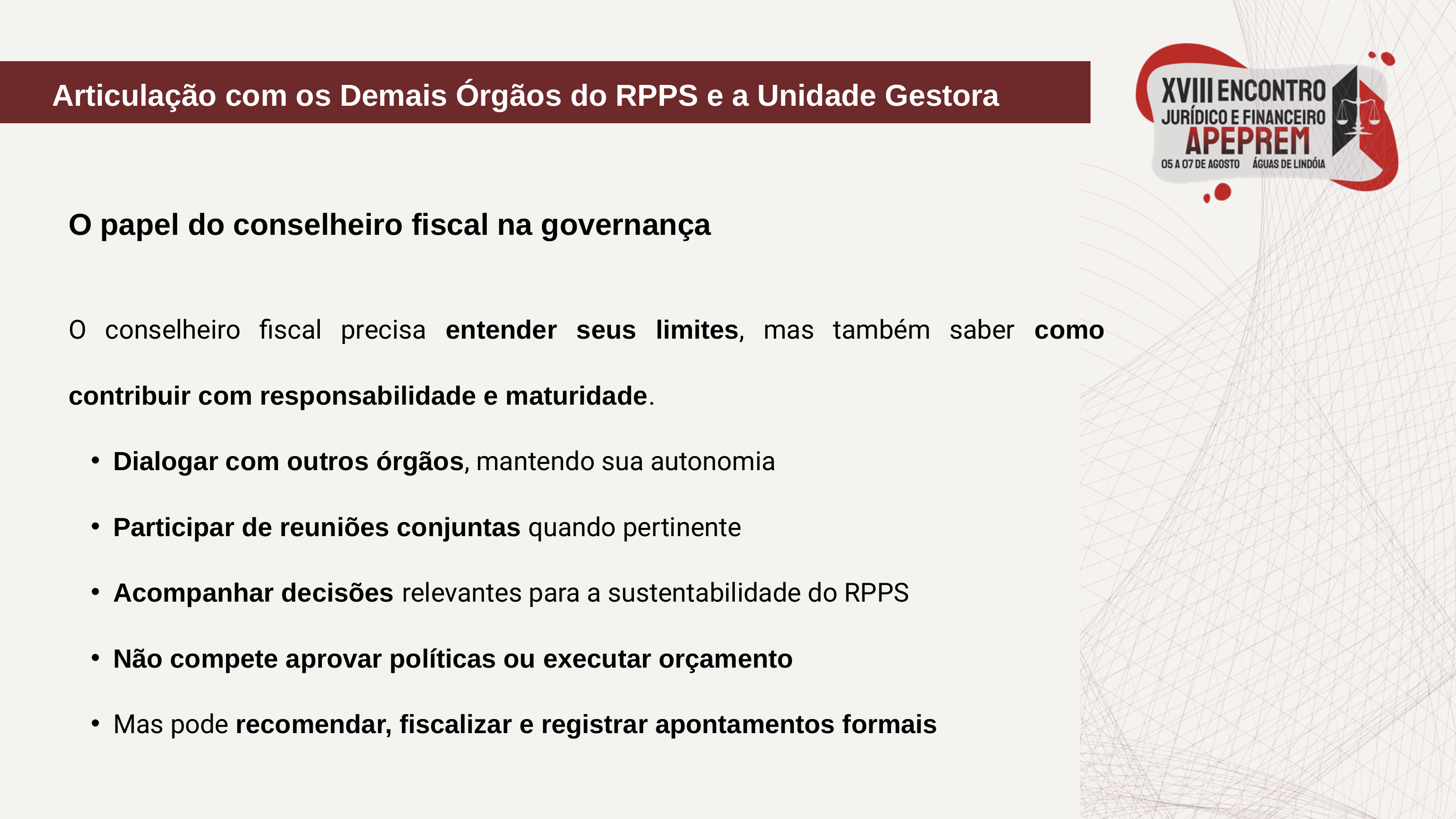

Articulação com os Demais Órgãos do RPPS e a Unidade Gestora
O papel do conselheiro fiscal na governança
O conselheiro fiscal precisa entender seus limites, mas também saber como contribuir com responsabilidade e maturidade.
Dialogar com outros órgãos, mantendo sua autonomia
Participar de reuniões conjuntas quando pertinente
Acompanhar decisões relevantes para a sustentabilidade do RPPS
Não compete aprovar políticas ou executar orçamento
Mas pode recomendar, fiscalizar e registrar apontamentos formais